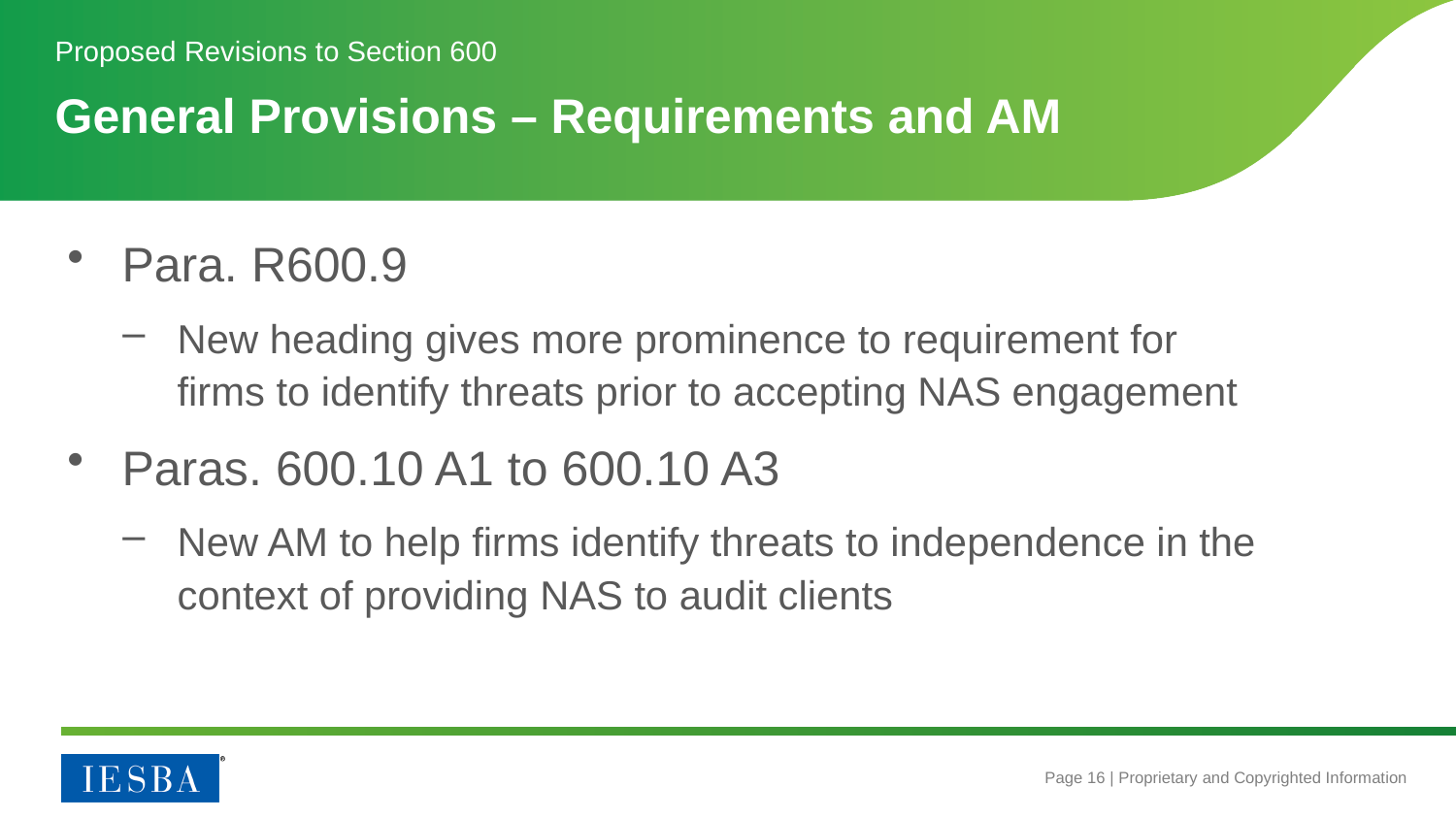

Proposed Revisions to Section 600
# General Provisions – Requirements and AM
Para. R600.9
New heading gives more prominence to requirement for firms to identify threats prior to accepting NAS engagement
Paras. 600.10 A1 to 600.10 A3
New AM to help firms identify threats to independence in the context of providing NAS to audit clients